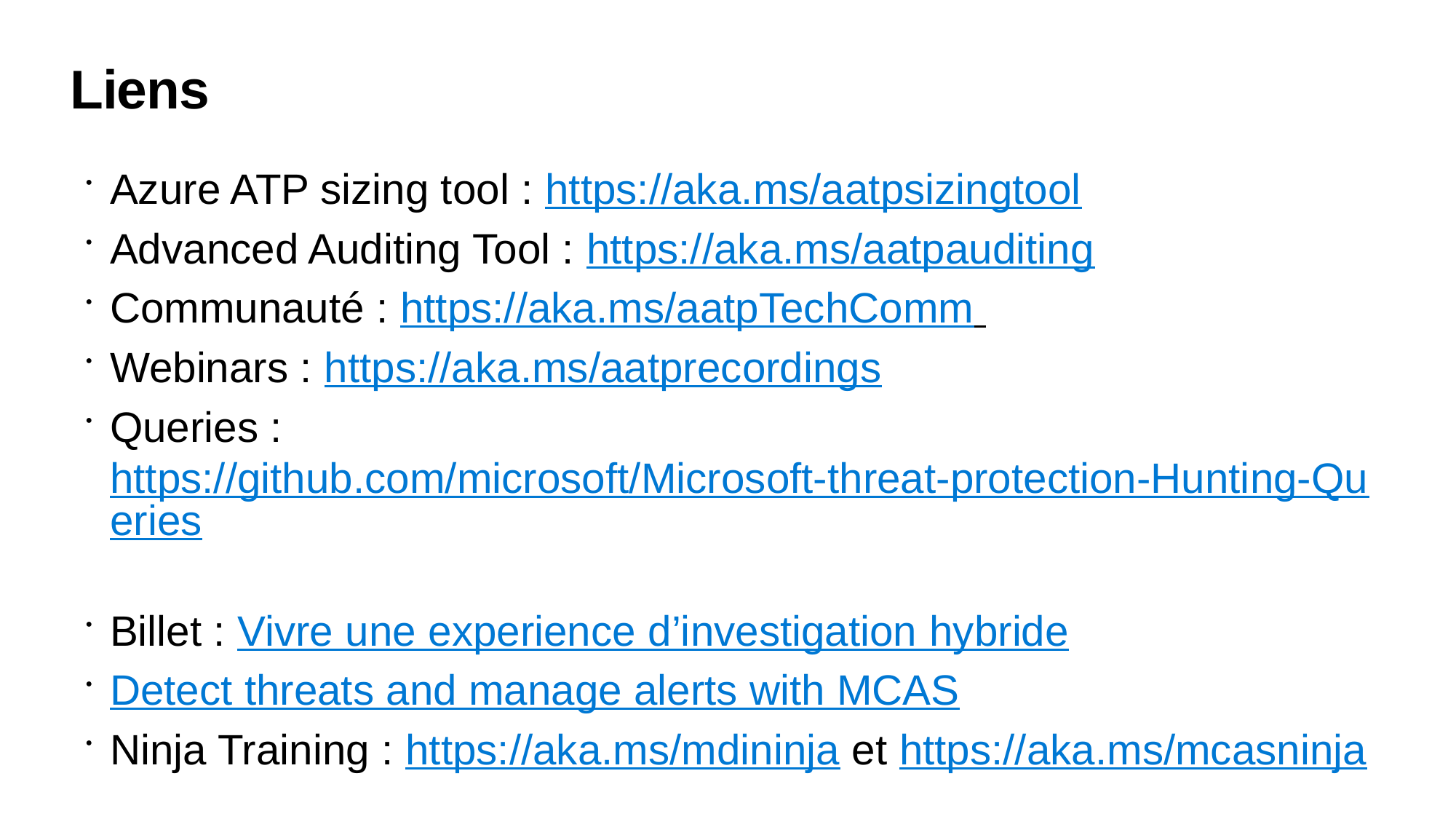

# Liens
Azure ATP sizing tool : https://aka.ms/aatpsizingtool
Advanced Auditing Tool : https://aka.ms/aatpauditing
Communauté : https://aka.ms/aatpTechComm
Webinars : https://aka.ms/aatprecordings
Queries : https://github.com/microsoft/Microsoft-threat-protection-Hunting-Queries
Billet : Vivre une experience d’investigation hybride
Detect threats and manage alerts with MCAS
Ninja Training : https://aka.ms/mdininja et https://aka.ms/mcasninja